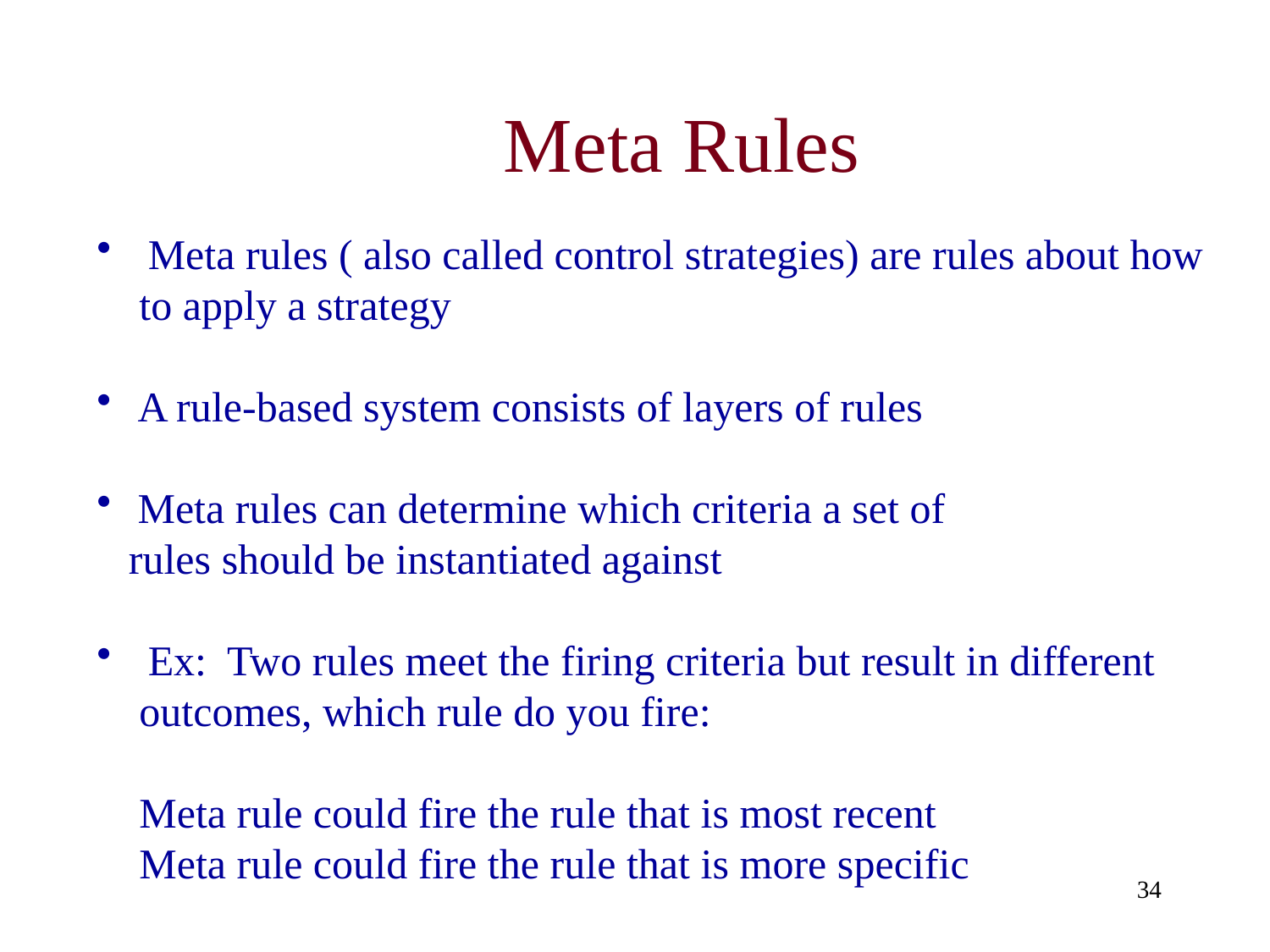

# Meta Rules
  Meta rules ( also called control strategies) are rules about how
    to apply a strategy

 A rule-based system consists of layers of rules

 Meta rules can determine which criteria a set of
   rules should be instantiated against

  Ex:  Two rules meet the firing criteria but result in different
    outcomes, which rule do you fire:

    Meta rule could fire the rule that is most recent
    Meta rule could fire the rule that is more specific
34